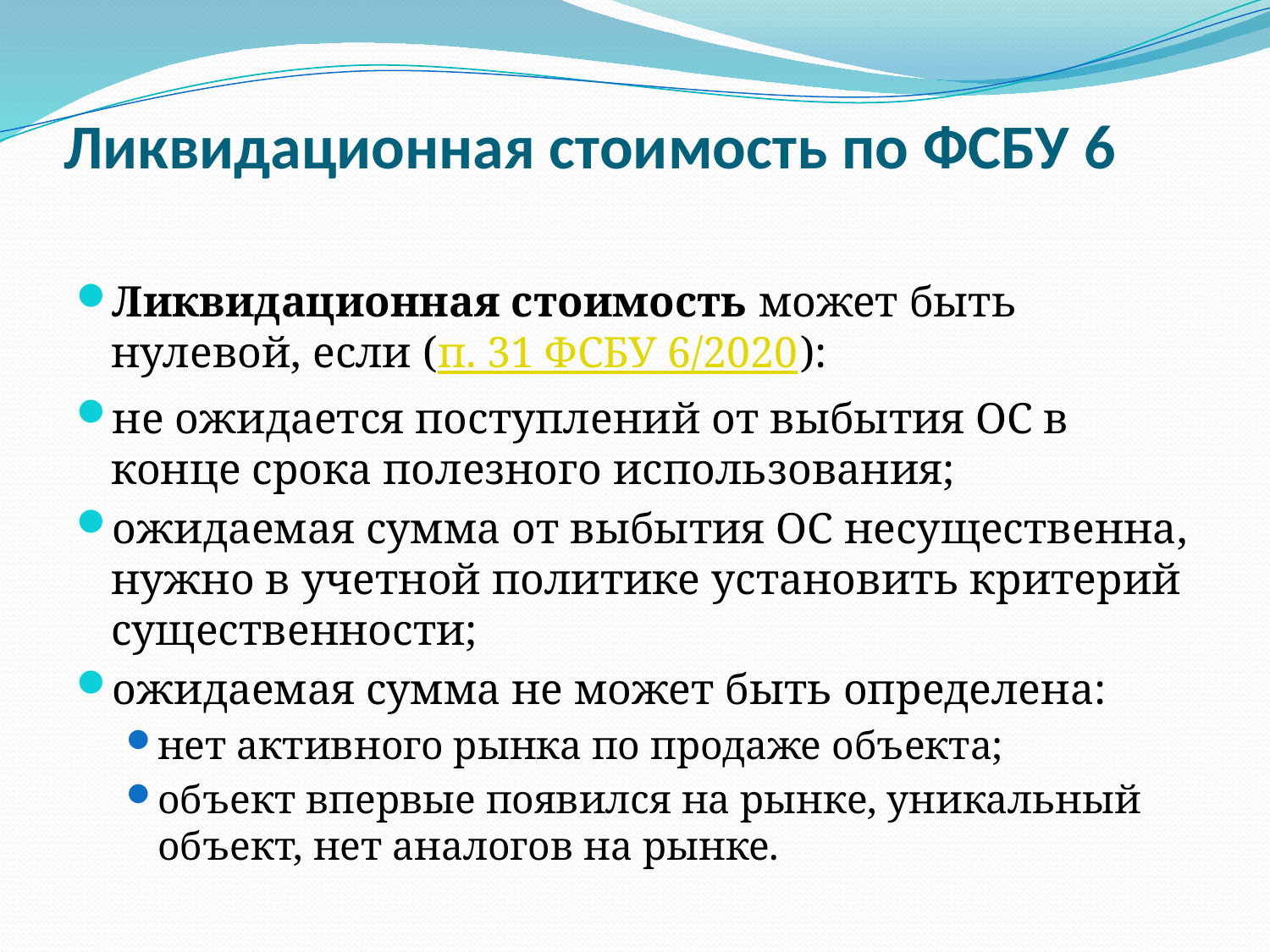

# Ликвидационная стоимость по ФСБУ 6
Ликвидационная стоимость может быть нулевой, если (п. 31 ФСБУ 6/2020):
не ожидается поступлений от выбытия ОС в конце срока полезного использования;
ожидаемая сумма от выбытия ОС несущественна, нужно в учетной политике установить критерий существенности;
ожидаемая сумма не может быть определена:
нет активного рынка по продаже объекта;
объект впервые появился на рынке, уникальный объект, нет аналогов на рынке.